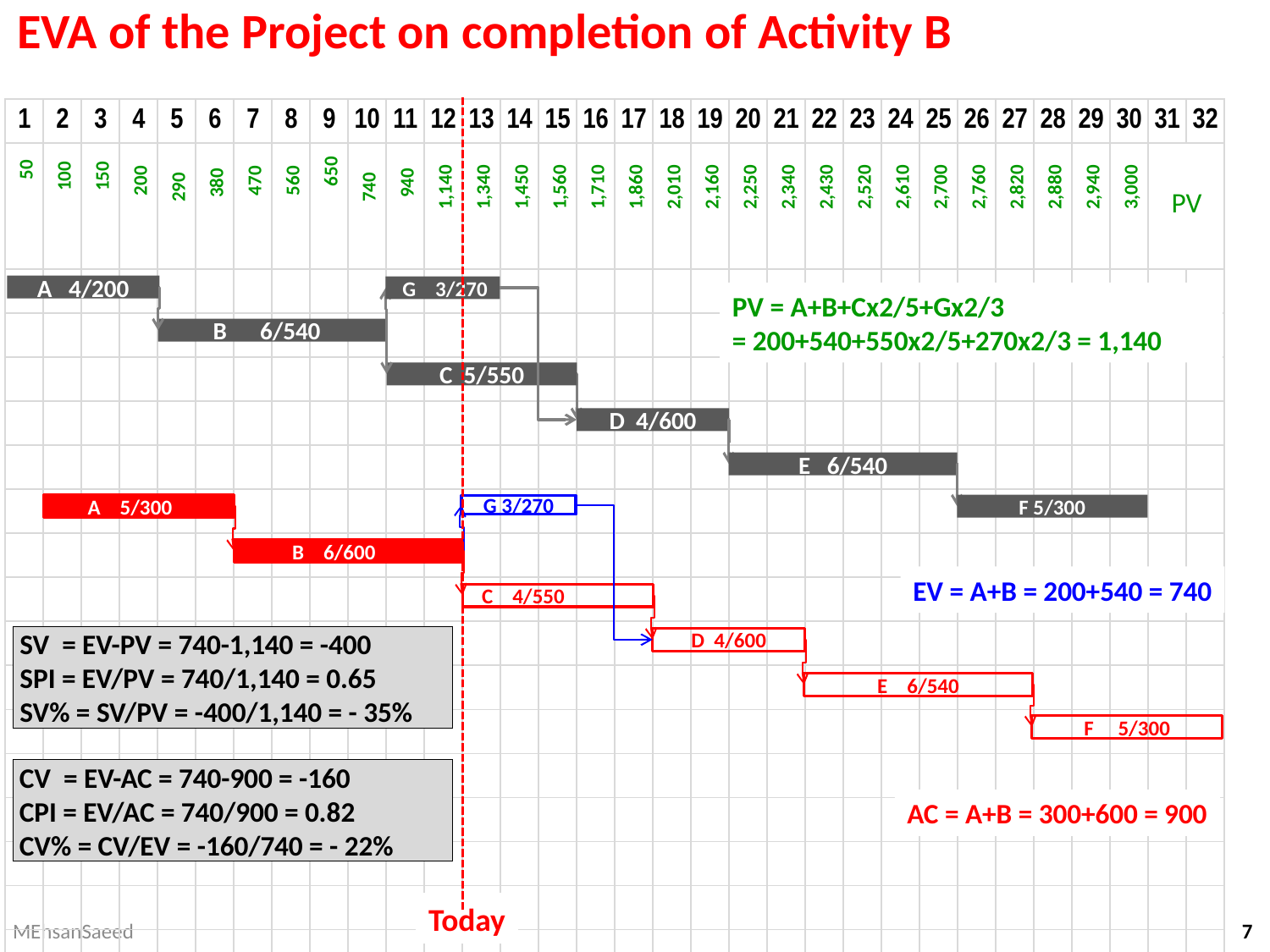

# EVA of the Project on completion of Activity B
Today
| 1 | 2 | 3 | 4 | 5 | 6 | 7 | 8 | 9 | 10 | 11 | 12 | 13 | 14 | 15 | 16 | 17 | 18 | 19 | 20 | 21 | 22 | 23 | 24 | 25 | 26 | 27 | 28 | 29 | 30 | 31 | 32 |
| --- | --- | --- | --- | --- | --- | --- | --- | --- | --- | --- | --- | --- | --- | --- | --- | --- | --- | --- | --- | --- | --- | --- | --- | --- | --- | --- | --- | --- | --- | --- | --- |
| 50 | 100 | 150 | 200 | 290 | 380 | 470 | 560 | 650 | 740 | 940 | 1,140 | 1,340 | 1,450 | 1,560 | 1,710 | 1,860 | 2,010 | 2,160 | 2,250 | 2,340 | 2,430 | 2,520 | 2,610 | 2,700 | 2,760 | 2,820 | 2,880 | 2,940 | 3,000 | PV |  |
|  |  |  |  |  |  |  |  |  |  |  |  |  |  |  |  |  |  |  |  |  |  |  |  |  |  |  |  |  |  |  |  |
|  |  |  |  |  |  |  |  |  |  |  |  |  |  |  |  |  |  |  |  |  |  |  |  |  |  |  |  |  |  |  |  |
|  |  |  |  |  |  |  |  |  |  |  |  |  |  |  |  |  |  |  |  |  |  |  |  |  |  |  |  |  |  |  |  |
|  |  |  |  |  |  |  |  |  |  |  |  |  |  |  |  |  |  |  |  |  |  |  |  |  |  |  |  |  |  |  |  |
|  |  |  |  |  |  |  |  |  |  |  |  |  |  |  |  |  |  |  |  |  |  |  |  |  |  |  |  |  |  |  |  |
|  |  |  |  |  |  |  |  |  |  |  |  |  |  |  |  |  |  |  |  |  |  |  |  |  |  |  |  |  |  |  |  |
|  |  |  |  |  |  |  |  |  |  |  |  |  |  |  |  |  |  |  |  |  |  |  |  |  |  |  |  |  |  |  |  |
|  |  |  |  |  |  |  |  |  |  |  |  |  |  |  |  |  |  |  |  |  |  |  |  |  |  |  |  |  |  |  |  |
|  |  |  |  |  |  |  |  |  |  |  |  |  |  |  |  |  |  |  |  |  |  |  |  |  |  |  |  |  |  |  |  |
|  |  |  |  |  |  |  |  |  |  |  |  |  |  |  |  |  |  |  |  |  |  |  |  |  |  |  |  |  |  |  |  |
|  |  |  |  |  |  |  |  |  |  |  |  |  |  |  |  |  |  |  |  |  |  |  |  |  |  |  |  |  |  |  |  |
|  |  |  |  |  |  |  |  |  |  |  |  |  |  |  |  |  |  |  |  |  |  |  |  |  |  |  |  |  |  |  |  |
|  |  |  |  |  |  |  |  |  |  |  |  |  |  |  |  |  |  |  |  |  |  |  |  |  |  |  |  |  |  |  |  |
|  |  |  |  |  |  |  |  |  |  |  |  |  |  |  |  |  |  |  |  |  |  |  |  |  |  |  |  |  |  |  |  |
|  |  |  |  |  |  |  |  |  |  |  |  |  |  |  |  |  |  |  |  |  |  |  |  |  |  |  |  |  |  |  |  |
|  |  |  |  |  |  |  |  |  |  |  |  |  |  |  |  |  |  |  |  |  |  |  |  |  |  |  |  |  |  |  |  |
A   4/200
 G    3/270
          B      6/540
C  5/550
D  4/600
E   6/540
F 5/300
PV = A+B+Cx2/5+Gx2/3
= 200+540+550x2/5+270x2/3 = 1,140
         A    5/300
G 3/270
    C    4/550
D  4/600
E    6/540
F     5/300
            B    6/600
EV = A+B = 200+540 = 740
 SV  = EV-PV = 740-1,140 = -400
 SPI = EV/PV = 740/1,140 = 0.65
 SV% = SV/PV = -400/1,140 = - 35%
 CV  = EV-AC = 740-900 = -160
 CPI = EV/AC = 740/900 = 0.82
 CV% = CV/EV = -160/740 = - 22%
AC = A+B = 300+600 = 900
MEhsanSaeed
7